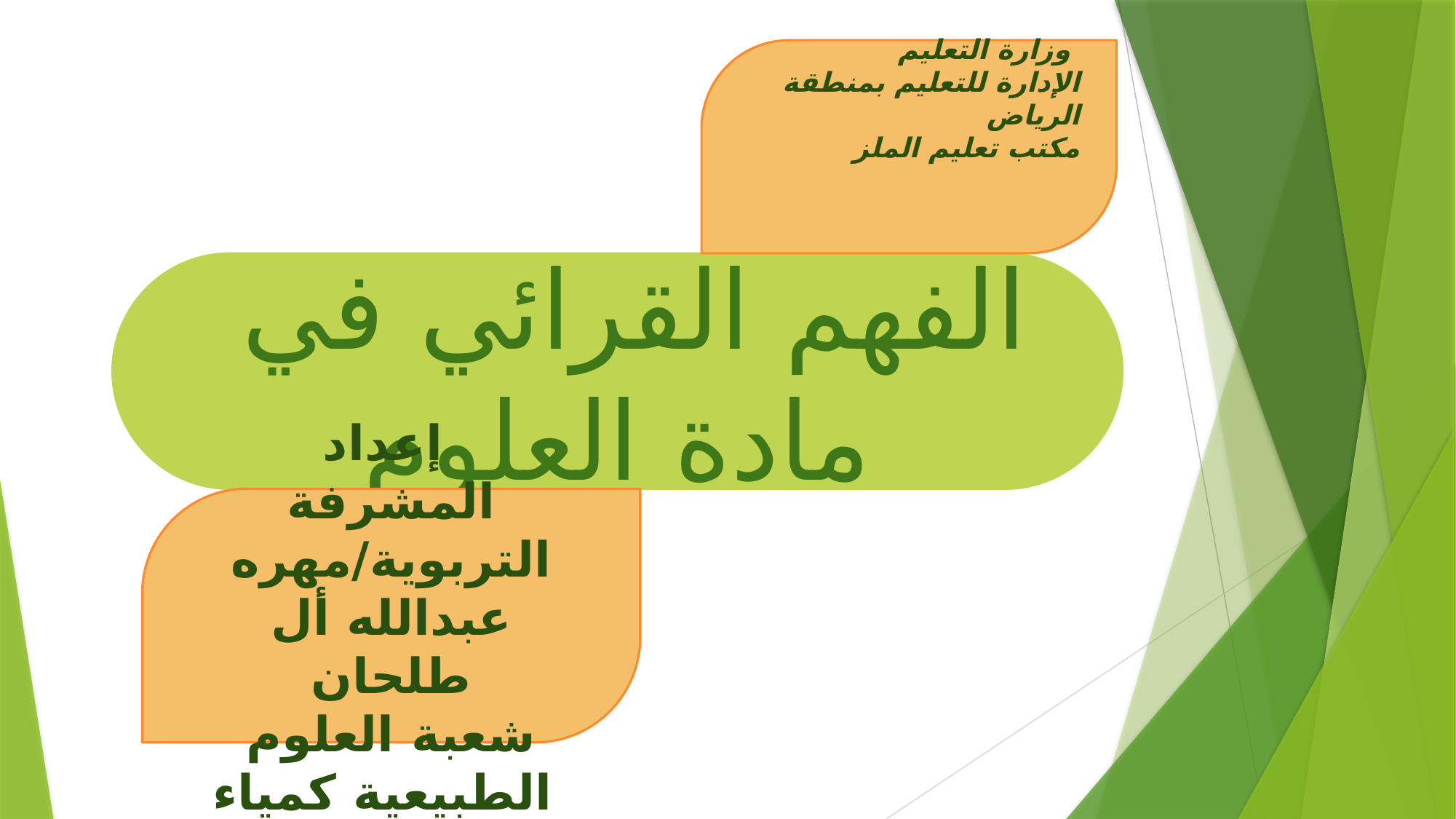

وزارة التعليم
الإدارة للتعليم بمنطقة الرياض
مكتب تعليم الملز

 الفهم القرائي في مادة العلوم
إعداد
المشرفة التربوية/مهره عبدالله أل طلحان
شعبة العلوم الطبيعية كمياء